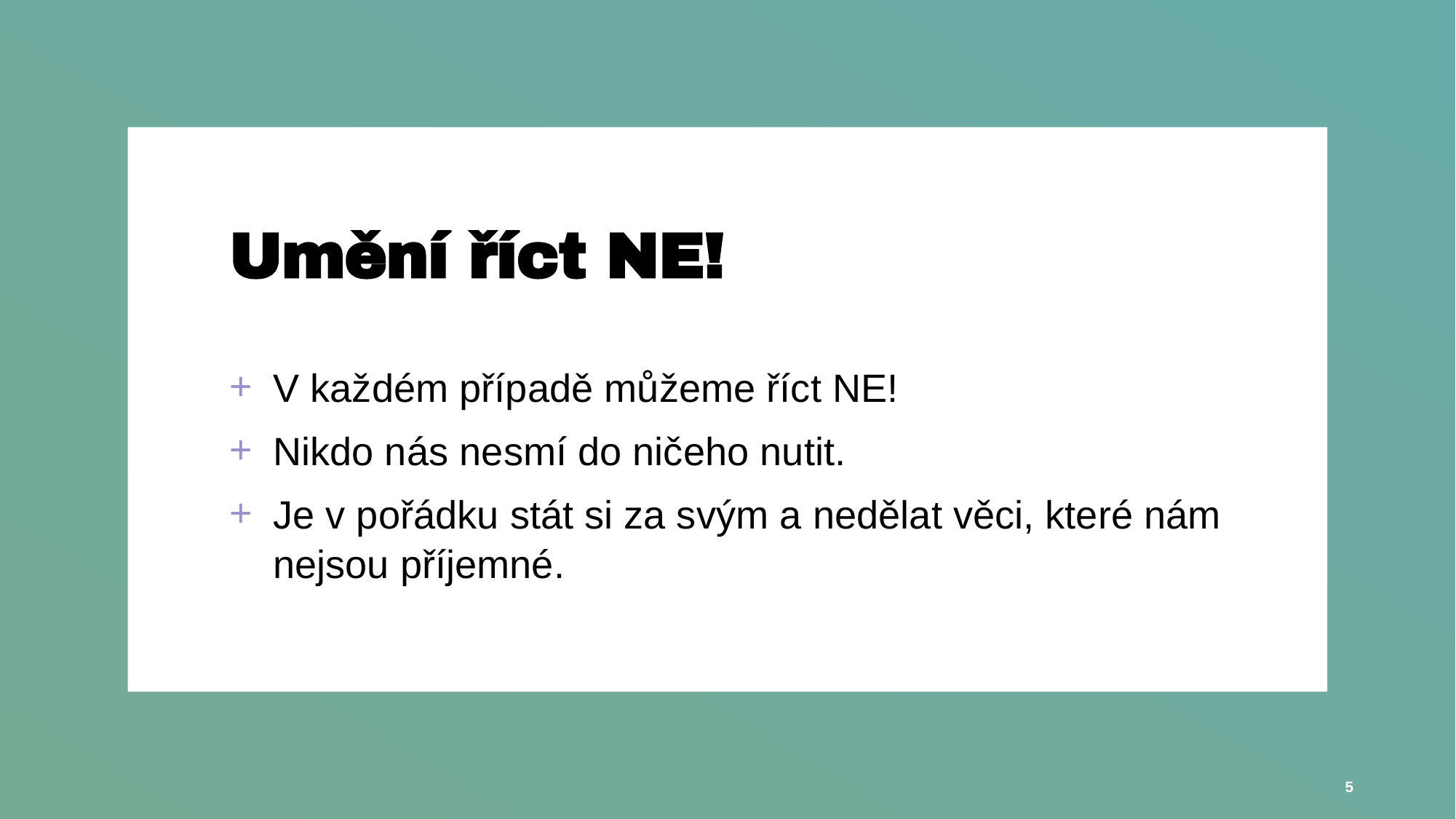

# Umění říct NE!
V každém případě můžeme říct NE!
Nikdo nás nesmí do ničeho nutit.
Je v pořádku stát si za svým a nedělat věci, které nám nejsou příjemné.

5